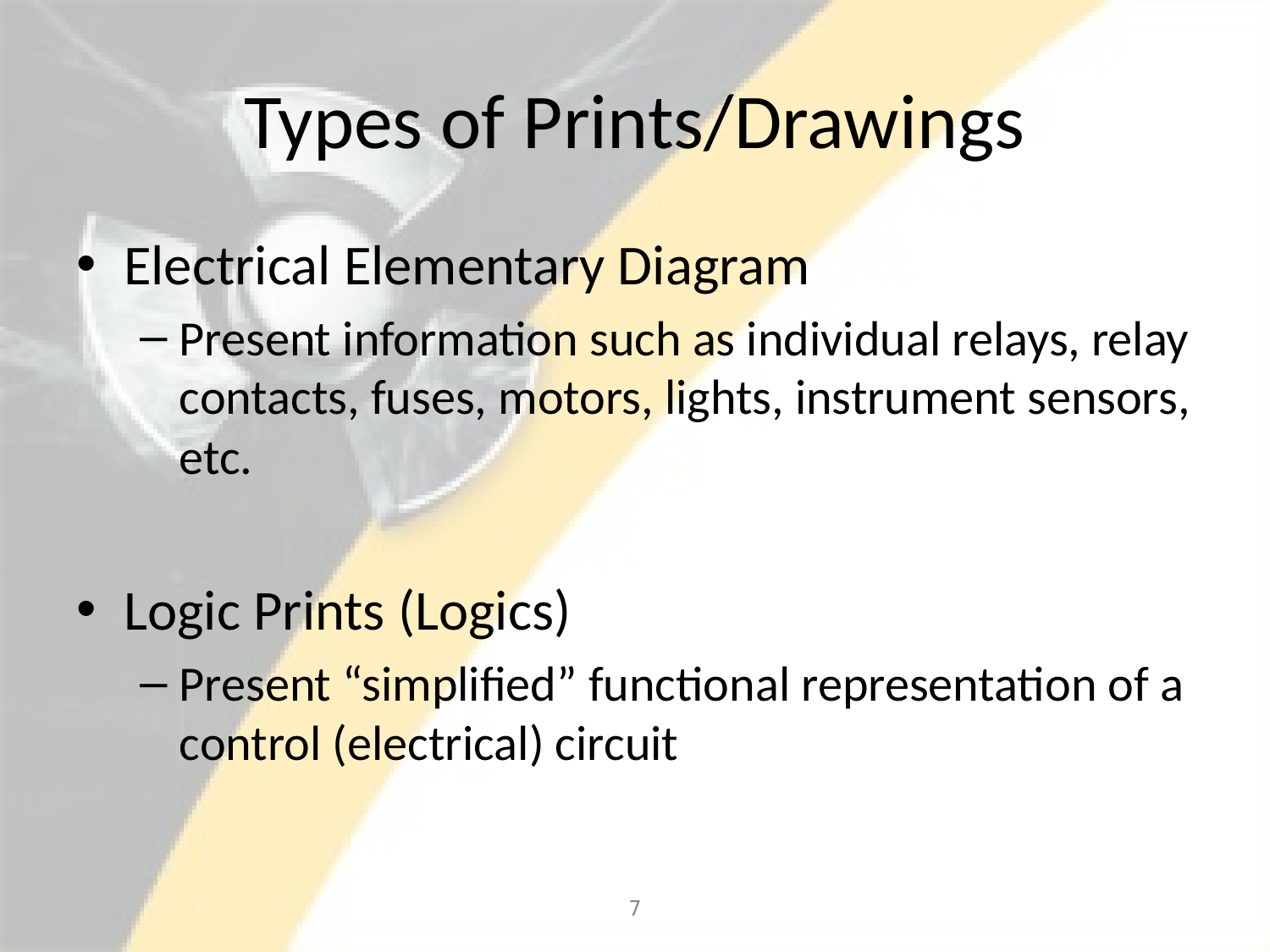

# Types of Prints/Drawings
Electrical Elementary Diagram
Present information such as individual relays, relay contacts, fuses, motors, lights, instrument sensors, etc.

Logic Prints (Logics)
Present “simplified” functional representation of a control (electrical) circuit
7